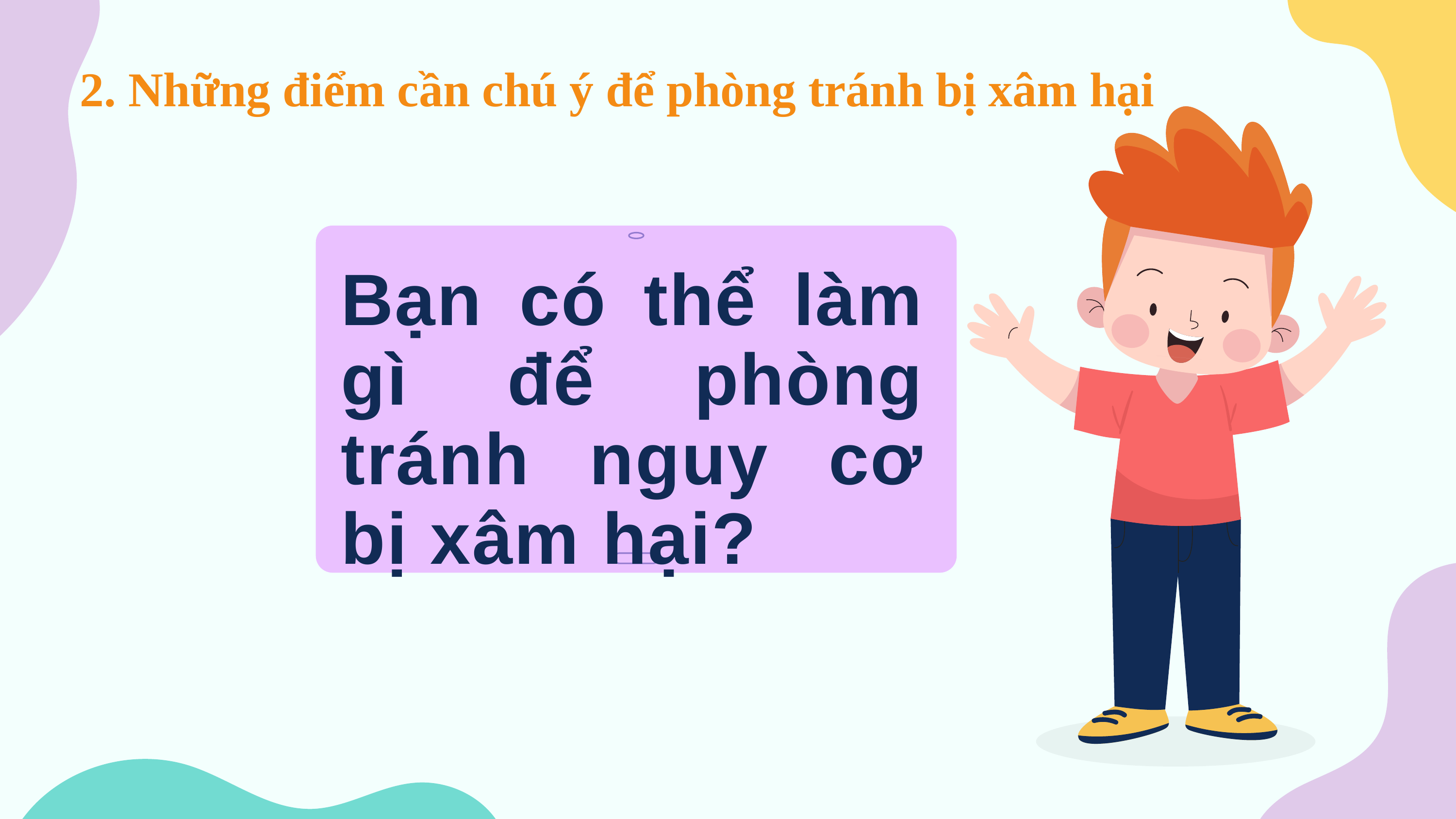

2. Những điểm cần chú ý để phòng tránh bị xâm hại

Bạn có thể làm gì để phòng tránh nguy cơ bị xâm hại?